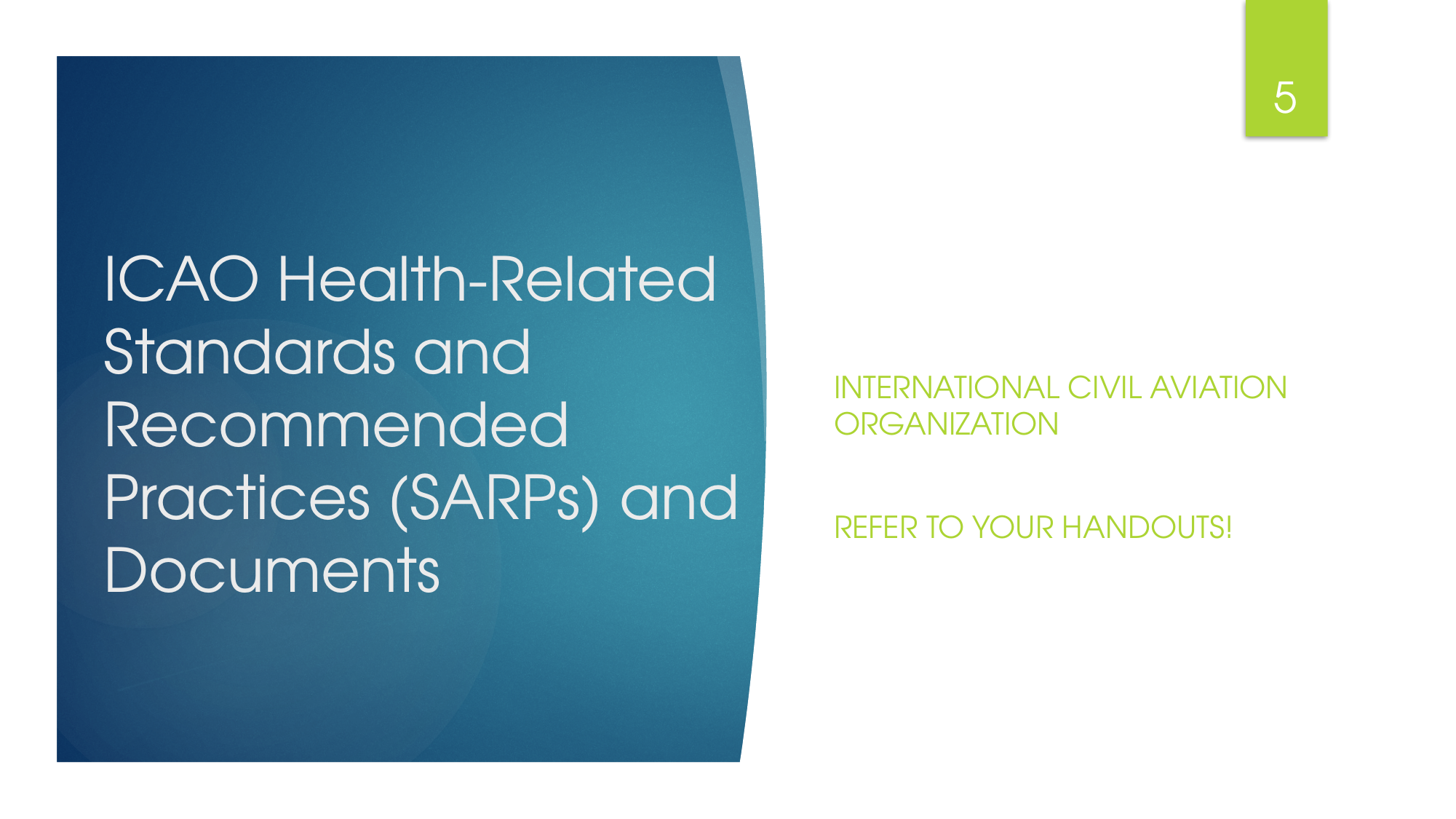

5
# ICAO Health-Related Standards and Recommended Practices (SARPs) and Documents
International Civil Aviation Organization

Refer TO your handouts!